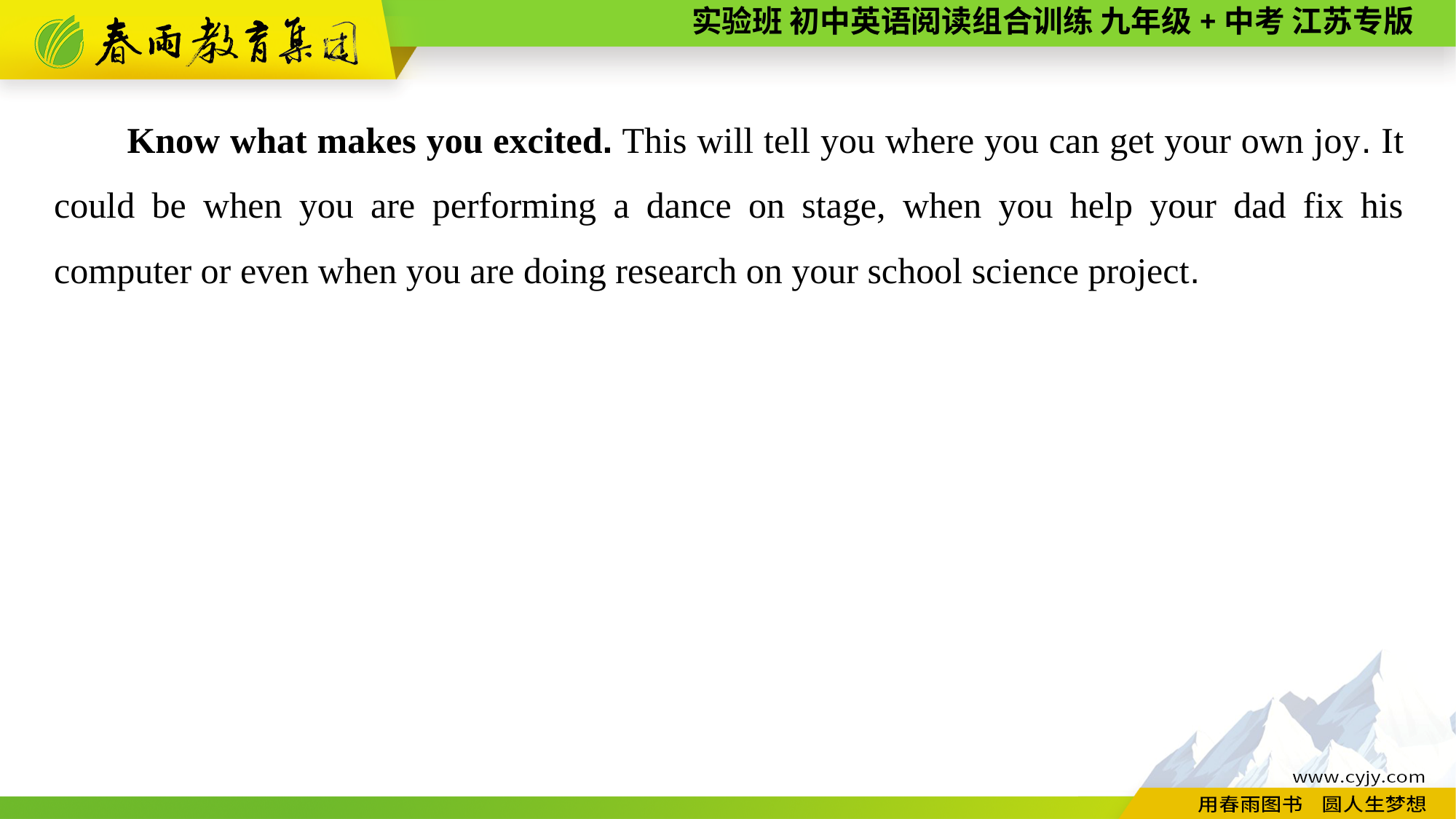

Know what makes you excited. This will tell you where you can get your own joy. It could be when you are performing a dance on stage, when you help your dad fix his computer or even when you are doing research on your school science project.